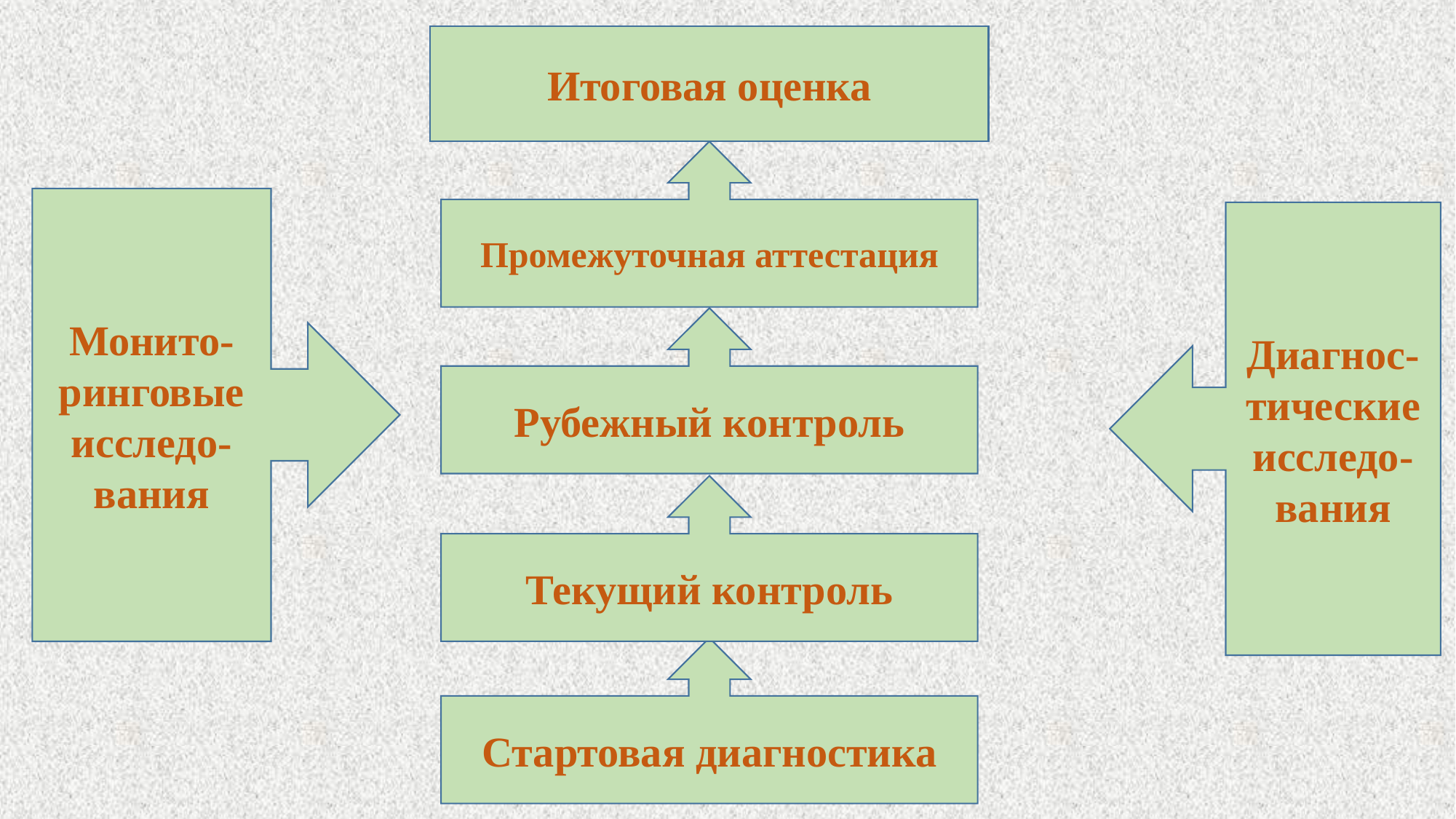

Итоговая оценка
Промежуточная аттестация
Монито-ринговые исследо-вания
Диагнос-тические исследо-вания
Рубежный контроль
Текущий контроль
Стартовая диагностика